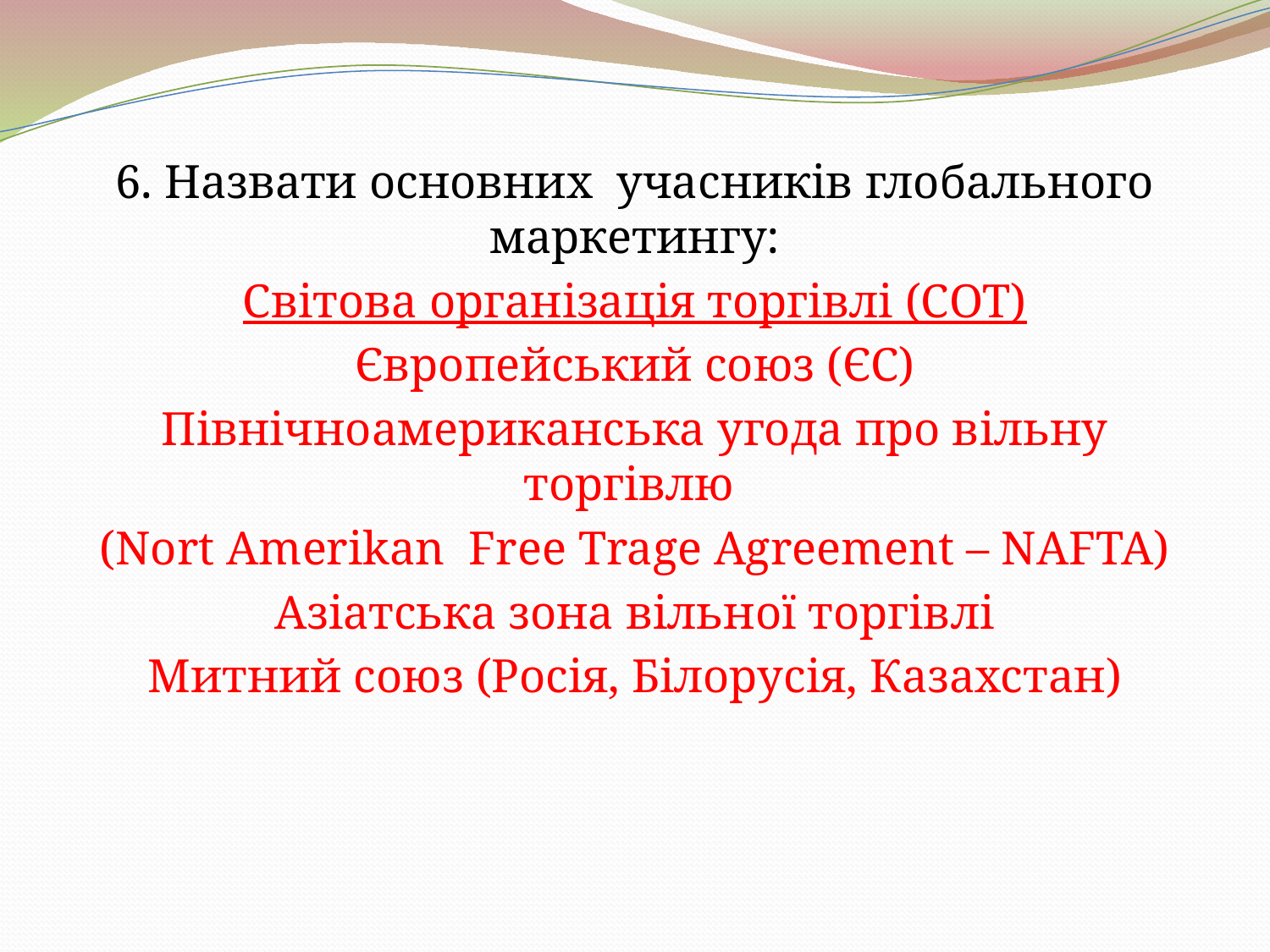

6. Назвати основних  учасників глобального маркетингу:
Світова організація торгівлі (СОТ)
Європейський союз (ЄС)
Північноамериканська угода про вільну торгівлю
(Nort Amerikan  Free Trage Agreement – NAFTA)
Азіатська зона вільної торгівлі
Митний союз (Росія, Білорусія, Казахстан)